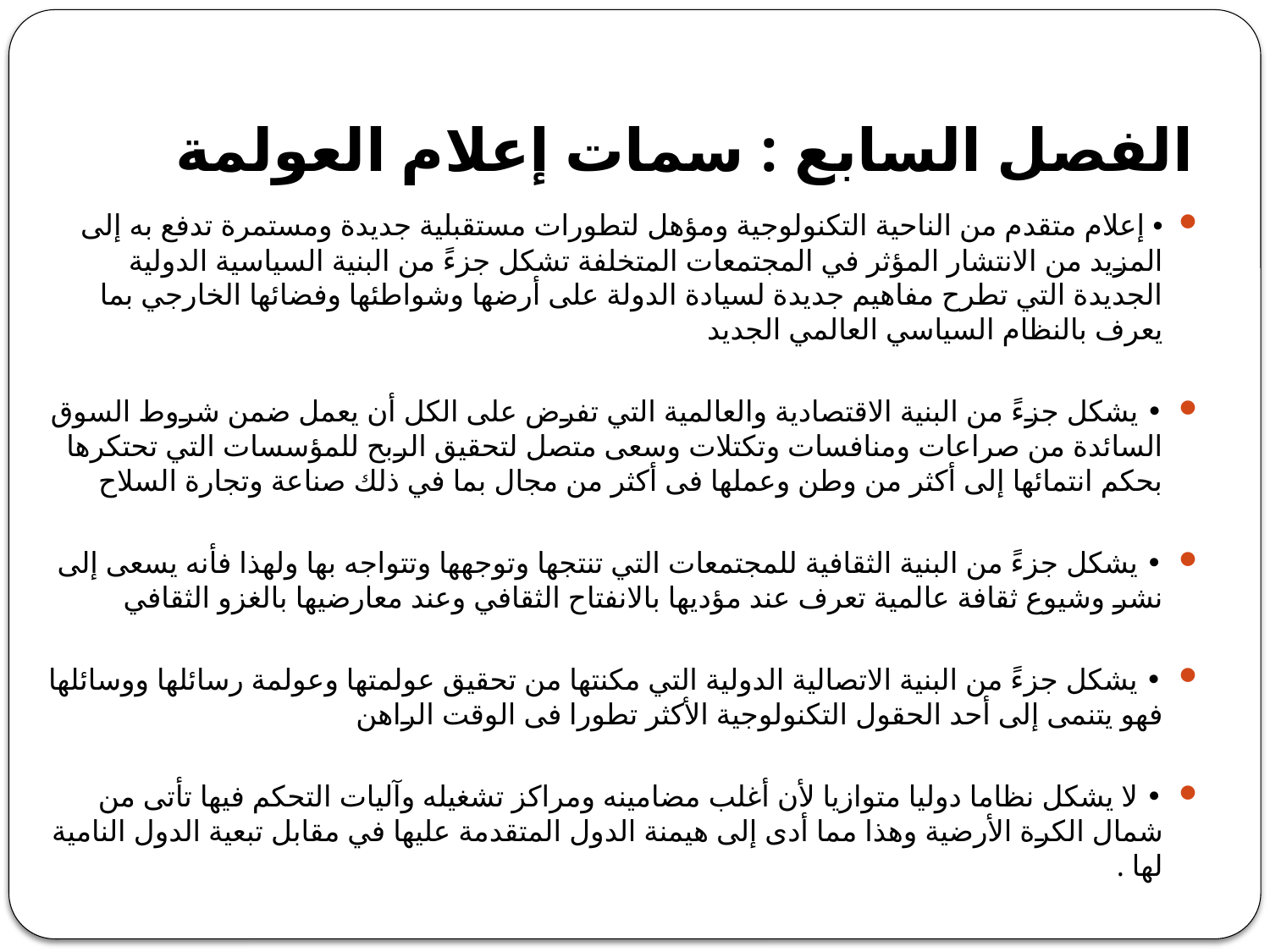

# الفصل السابع : سمات إعلام العولمة
• إعلام متقدم من الناحية التكنولوجية ومؤهل لتطورات مستقبلية جديدة ومستمرة تدفع به إلى المزيد من الانتشار المؤثر في المجتمعات المتخلفة تشكل جزءً من البنية السياسية الدولية الجديدة التي تطرح مفاهيم جديدة لسيادة الدولة على أرضها وشواطئها وفضائها الخارجي بما يعرف بالنظام السياسي العالمي الجديد

• يشكل جزءً من البنية الاقتصادية والعالمية التي تفرض على الكل أن يعمل ضمن شروط السوق السائدة من صراعات ومنافسات وتكتلات وسعى متصل لتحقيق الربح للمؤسسات التي تحتكرها بحكم انتمائها إلى أكثر من وطن وعملها فى أكثر من مجال بما في ذلك صناعة وتجارة السلاح

• يشكل جزءً من البنية الثقافية للمجتمعات التي تنتجها وتوجهها وتتواجه بها ولهذا فأنه يسعى إلى نشر وشيوع ثقافة عالمية تعرف عند مؤديها بالانفتاح الثقافي وعند معارضيها بالغزو الثقافي

• يشكل جزءً من البنية الاتصالية الدولية التي مكنتها من تحقيق عولمتها وعولمة رسائلها ووسائلها فهو يتنمى إلى أحد الحقول التكنولوجية الأكثر تطورا فى الوقت الراهن

• لا يشكل نظاما دوليا متوازيا لأن أغلب مضامينه ومراكز تشغيله وآليات التحكم فيها تأتى من شمال الكرة الأرضية وهذا مما أدى إلى هيمنة الدول المتقدمة عليها في مقابل تبعية الدول النامية لها .